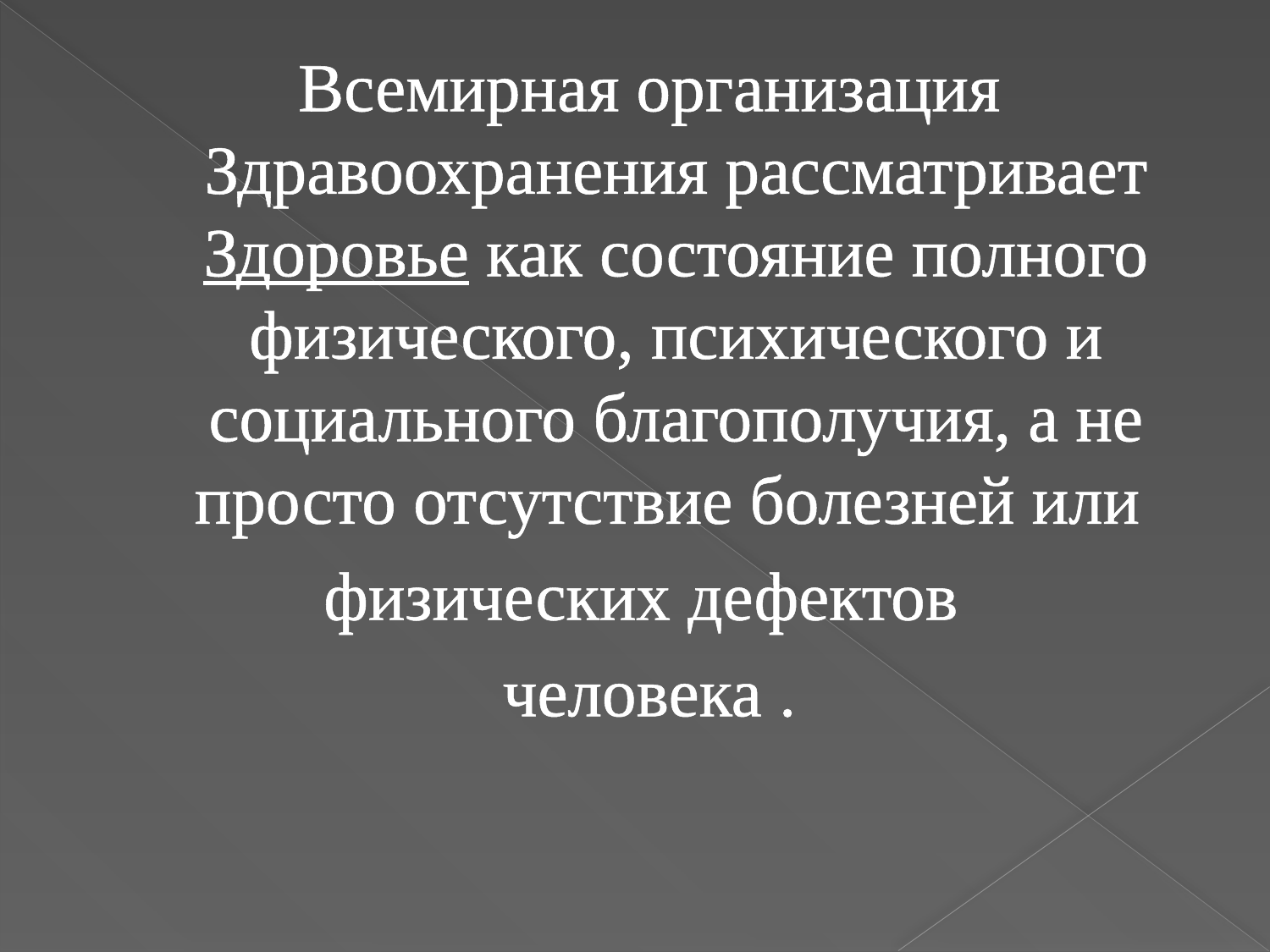

Всемирная организация Здравоохранения рассматривает Здоровье как состояние полного физического, психического и социального благополучия, а не просто отсутствие болезней или
физических дефектов
человека .